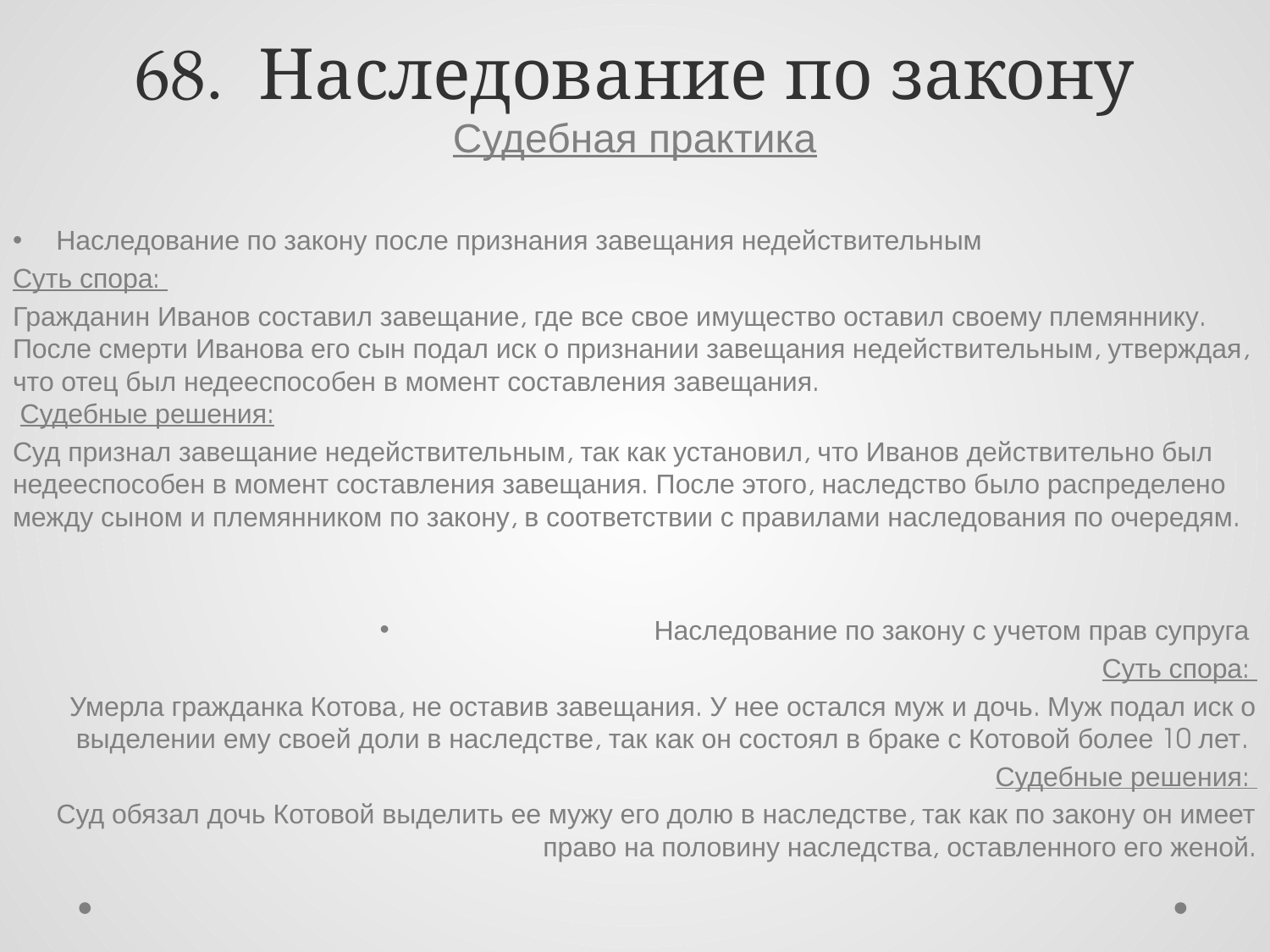

# 68.  Наследование по закону
Судебная практика

Наследование по закону после признания завещания недействительным
Суть спора:
Гражданин Иванов составил завещание, где все свое имущество оставил своему племяннику. После смерти Иванова его сын подал иск о признании завещания недействительным, утверждая, что отец был недееспособен в момент составления завещания.
 Судебные решения:
Суд признал завещание недействительным, так как установил, что Иванов действительно был недееспособен в момент составления завещания. После этого, наследство было распределено между сыном и племянником по закону, в соответствии с правилами наследования по очередям.

Наследование по закону с учетом прав супруга
Суть спора:
Умерла гражданка Котова, не оставив завещания. У нее остался муж и дочь. Муж подал иск о выделении ему своей доли в наследстве, так как он состоял в браке с Котовой более 10 лет.
Судебные решения:
Суд обязал дочь Котовой выделить ее мужу его долю в наследстве, так как по закону он имеет право на половину наследства, оставленного его женой.